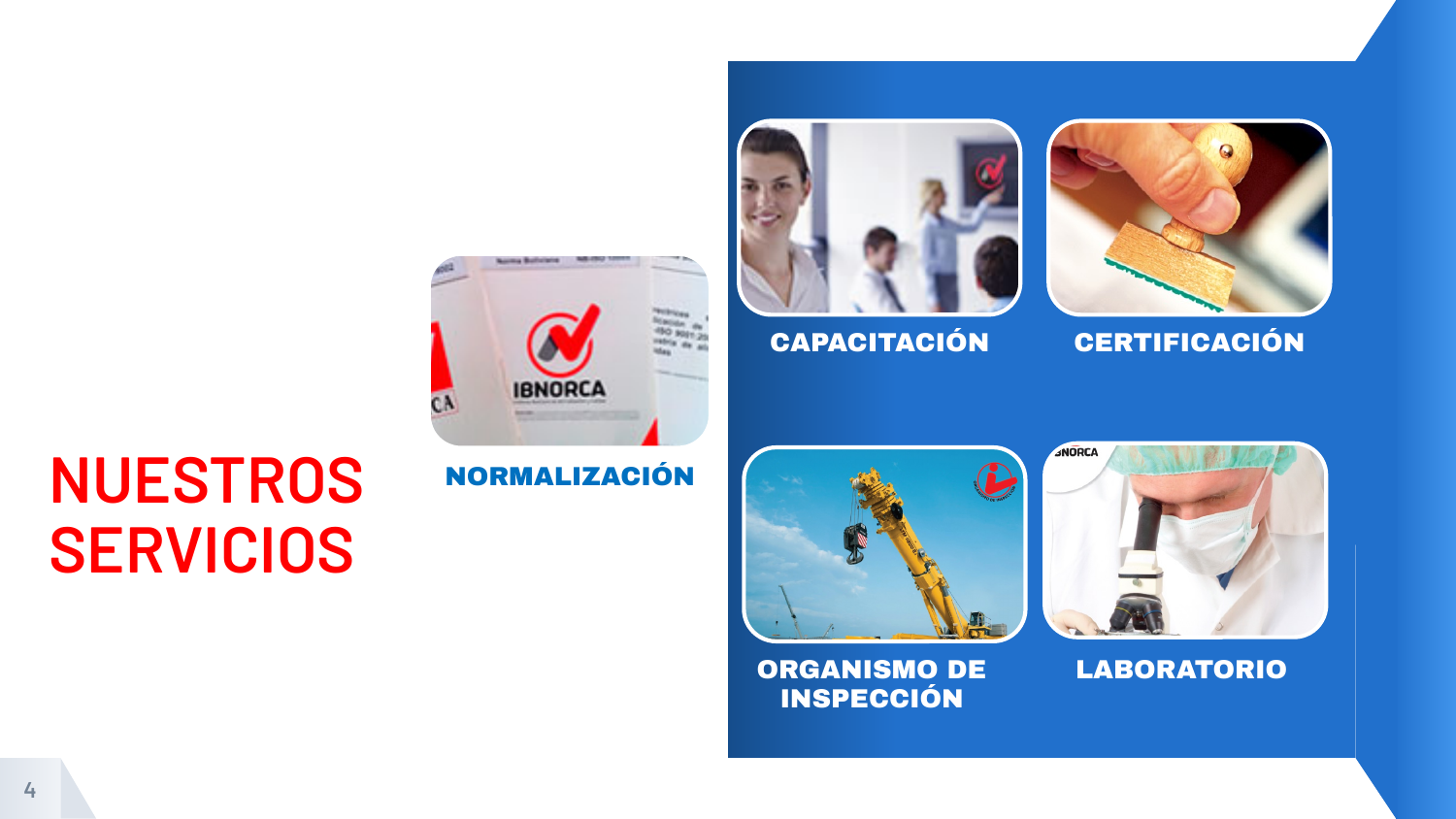

NORMALIZACIÓN
CAPACITACIÓN
CERTIFICACIÓN
ORGANISMO DE INSPECCIÓN
LABORATORIO
# NUESTROS SERVICIOS
4